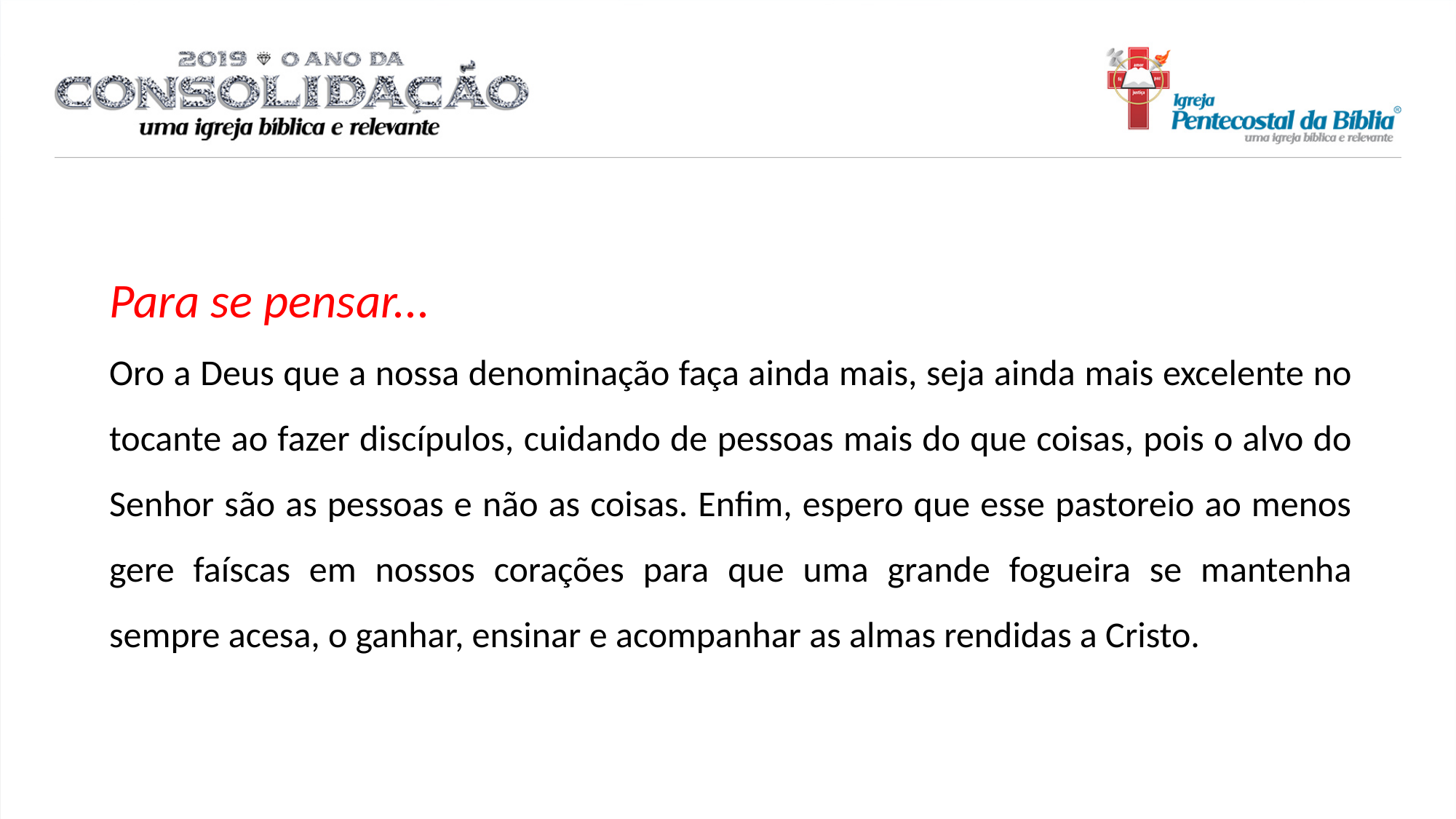

Para se pensar...
Oro a Deus que a nossa denominação faça ainda mais, seja ainda mais excelente no tocante ao fazer discípulos, cuidando de pessoas mais do que coisas, pois o alvo do Senhor são as pessoas e não as coisas. Enfim, espero que esse pastoreio ao menos gere faíscas em nossos corações para que uma grande fogueira se mantenha sempre acesa, o ganhar, ensinar e acompanhar as almas rendidas a Cristo.